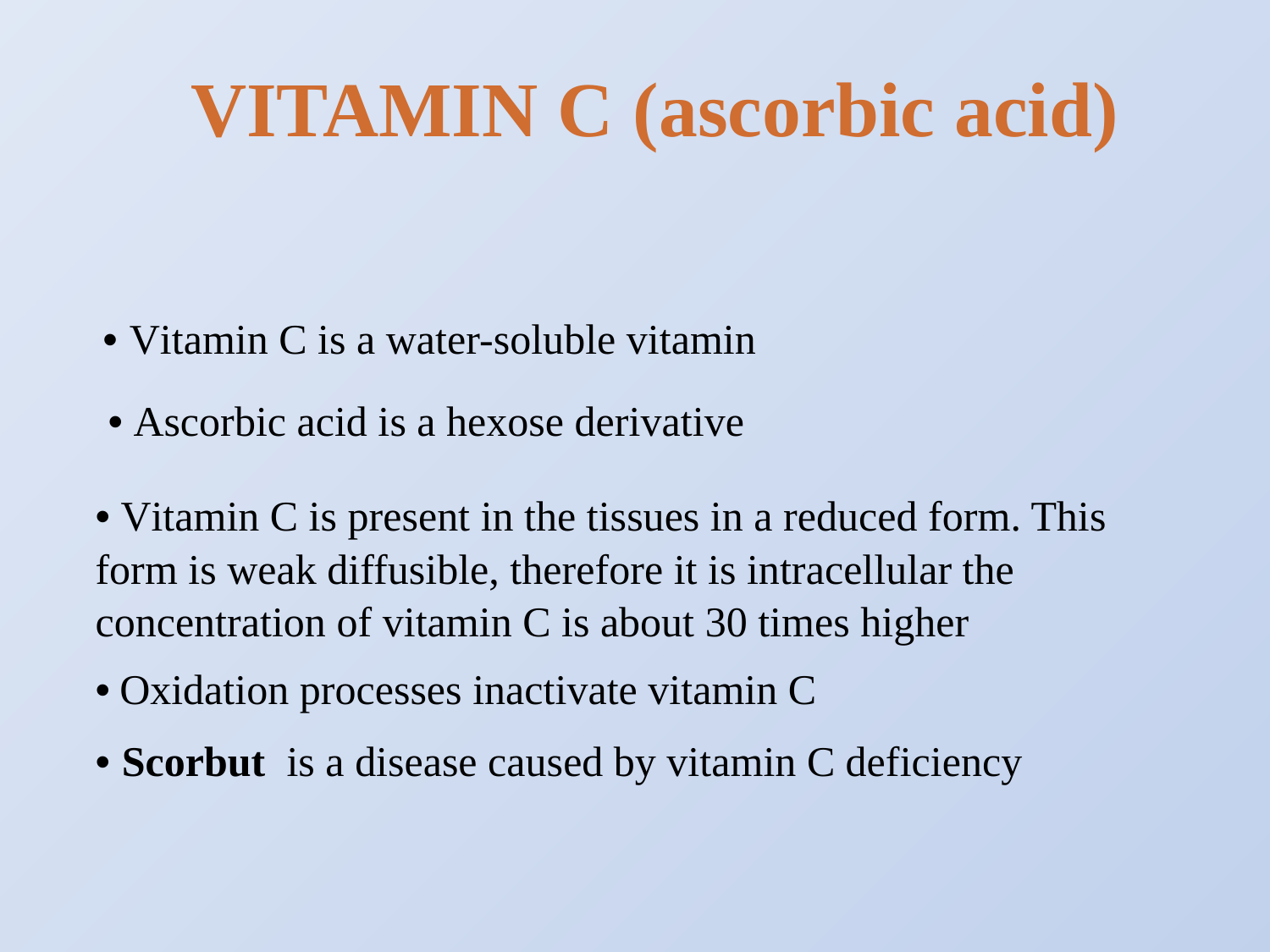

VITAMIN C (ascorbic acid)
• Vitamin C is a water-soluble vitamin

• Ascorbic acid is a hexose derivative

• Vitamin C is present in the tissues in a reduced form. This form is weak diffusible, therefore it is intracellular the concentration of vitamin C is about 30 times higher

• Oxidation processes inactivate vitamin C

• Scorbut  is a disease caused by vitamin C deficiency